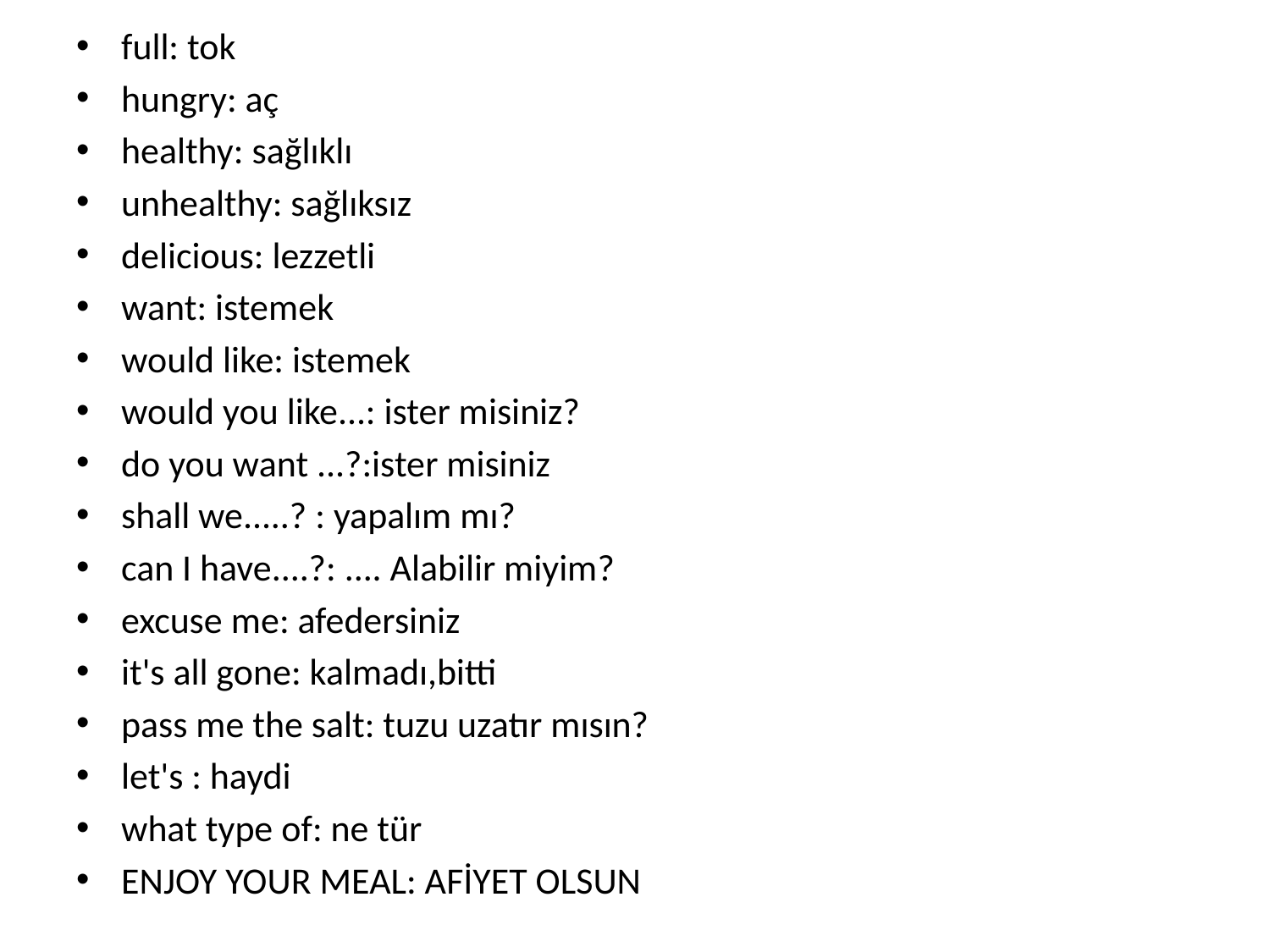

full: tok
hungry: aç
healthy: sağlıklı
unhealthy: sağlıksız
delicious: lezzetli
want: istemek
would like: istemek
would you like...: ister misiniz?
do you want ...?:ister misiniz
shall we.....? : yapalım mı?
can I have....?: .... Alabilir miyim?
excuse me: afedersiniz
it's all gone: kalmadı,bitti
pass me the salt: tuzu uzatır mısın?
let's : haydi
what type of: ne tür
ENJOY YOUR MEAL: AFİYET OLSUN